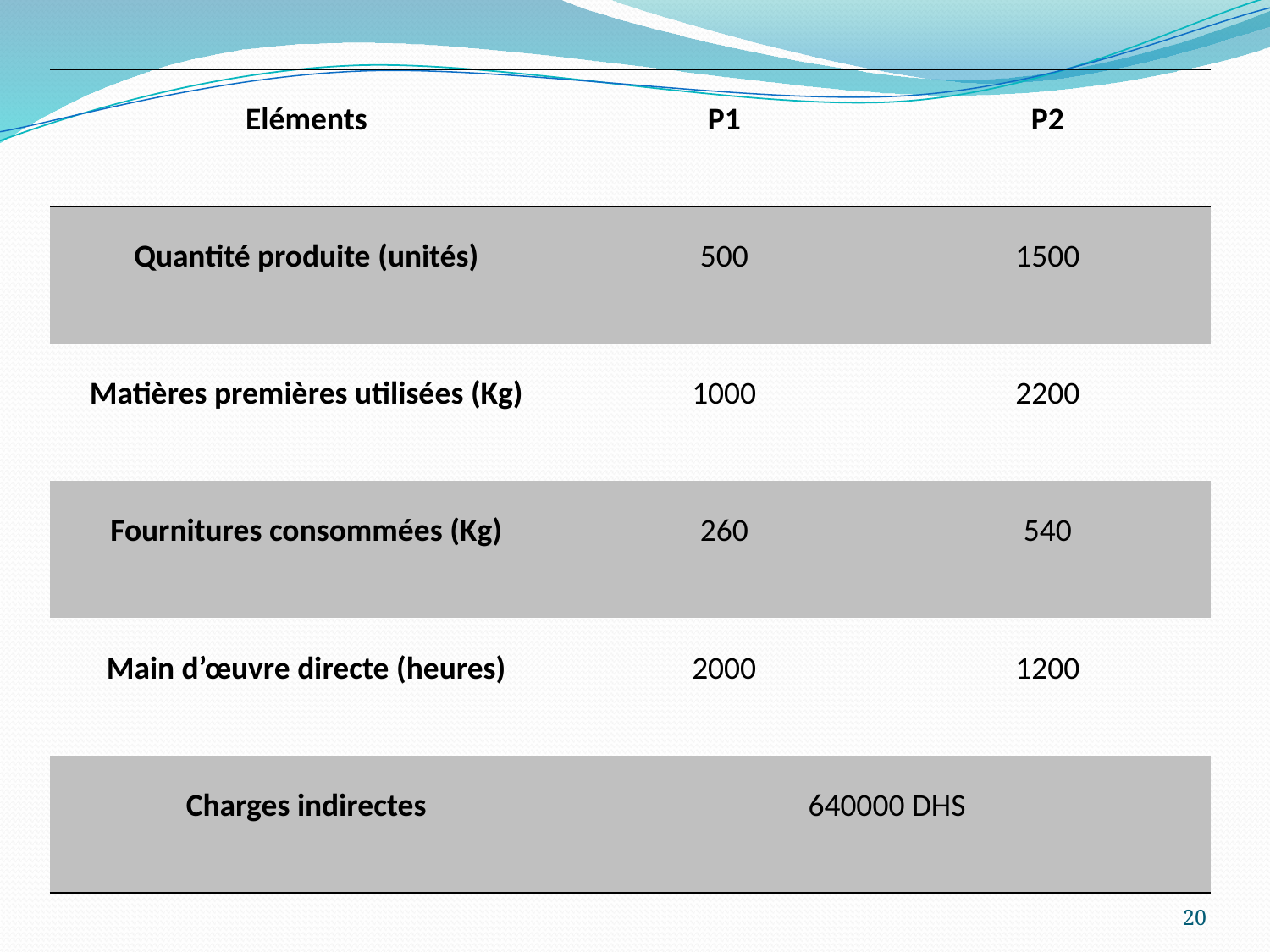

| Eléments | P1 | P2 |
| --- | --- | --- |
| Quantité produite (unités) | 500 | 1500 |
| Matières premières utilisées (Kg) | 1000 | 2200 |
| Fournitures consommées (Kg) | 260 | 540 |
| Main d’œuvre directe (heures) | 2000 | 1200 |
| Charges indirectes | 640000 DHS |  |
20